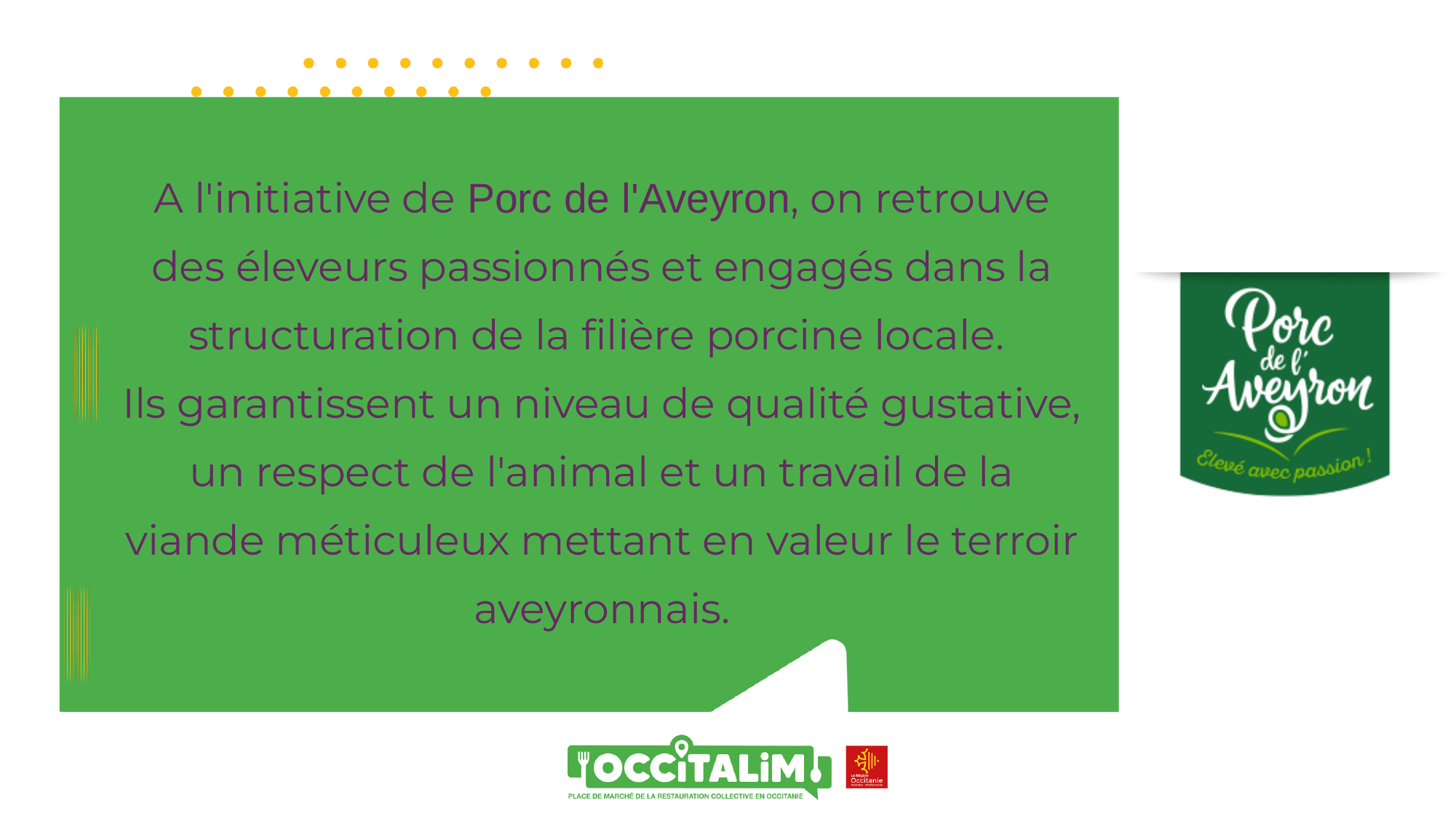

A l'initiative de Porc de l'Aveyron, on retrouve des éleveurs passionnés et engagés dans la structuration de la filière porcine locale.
Ils garantissent un niveau de qualité gustative, un respect de l'animal et un travail de la viande méticuleux mettant en valeur le terroir aveyronnais.